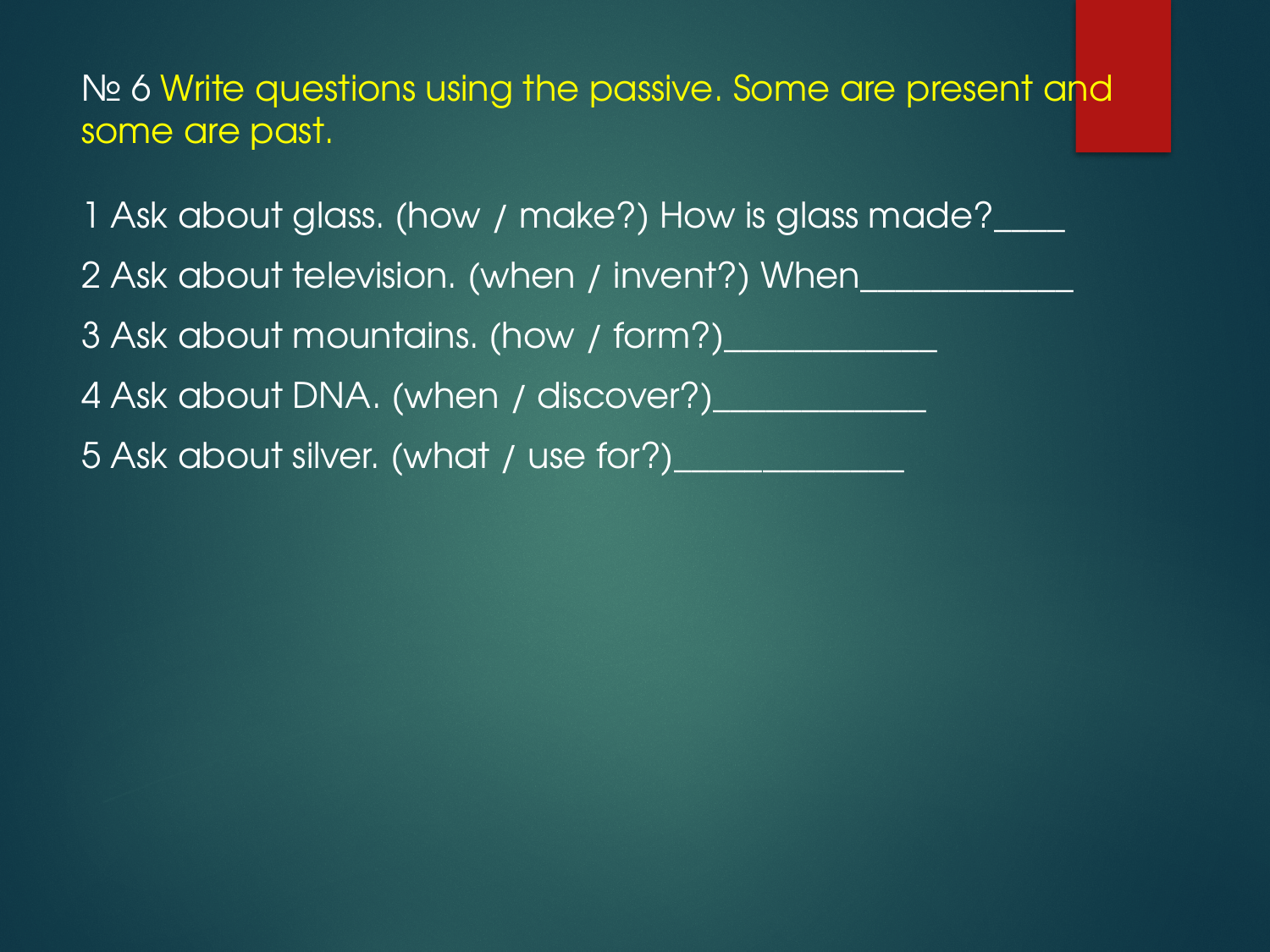

№ 6 Write questions using the passive. Some are present and some are past.
1 Ask about glass. (how / make?) How is glass made?____
2 Ask about television. (when / invent?) When____________
3 Ask about mountains. (how / form?)____________
4 Ask about DNA. (when / discover?)____________
5 Ask about silver. (what / use for?)_____________